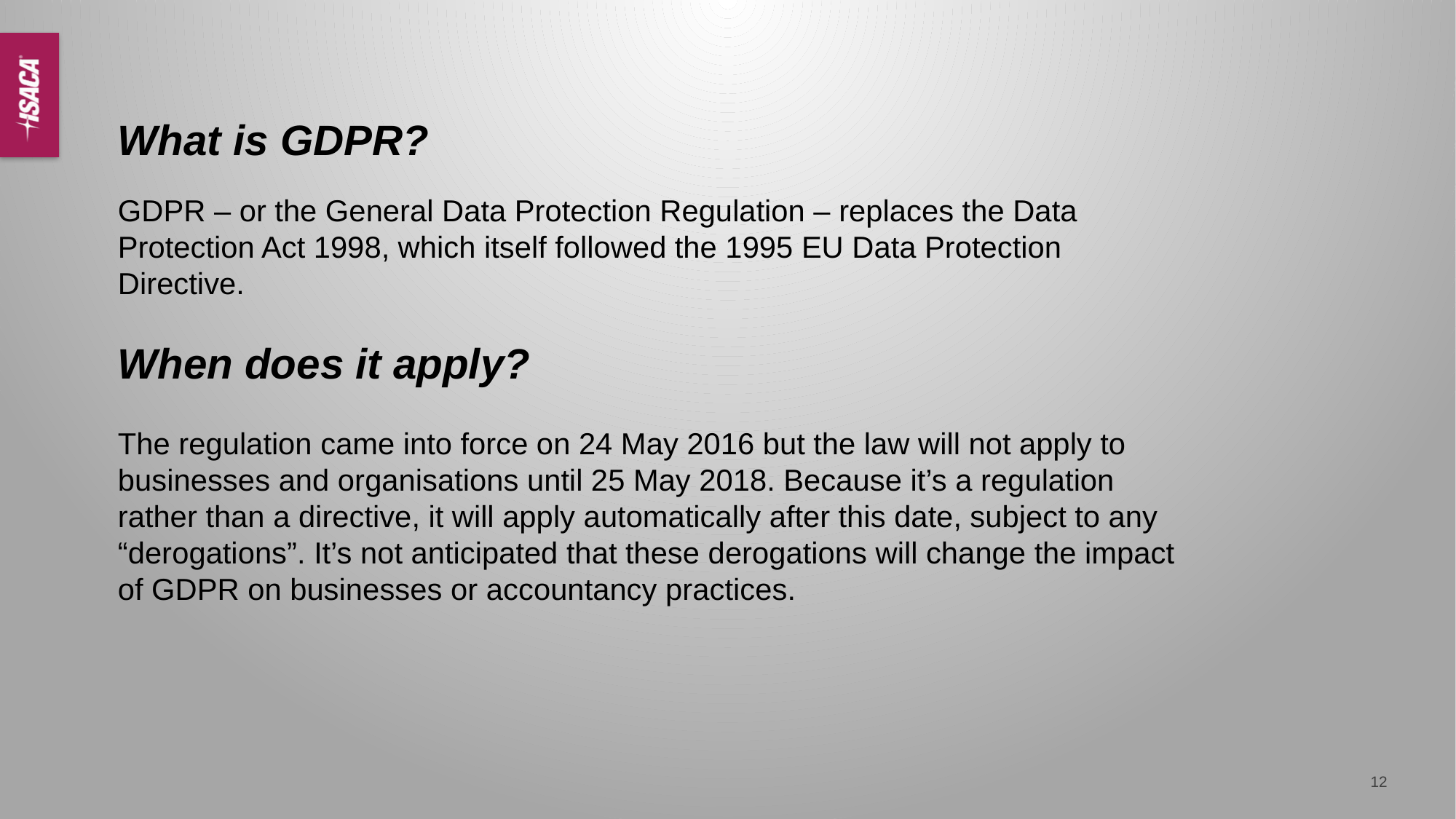

# What is GDPR?
GDPR – or the General Data Protection Regulation – replaces the Data Protection Act 1998, which itself followed the 1995 EU Data Protection Directive.
When does it apply?
The regulation came into force on 24 May 2016 but the law will not apply to businesses and organisations until 25 May 2018. Because it’s a regulation rather than a directive, it will apply automatically after this date, subject to any “derogations”. It’s not anticipated that these derogations will change the impact of GDPR on businesses or accountancy practices.
12